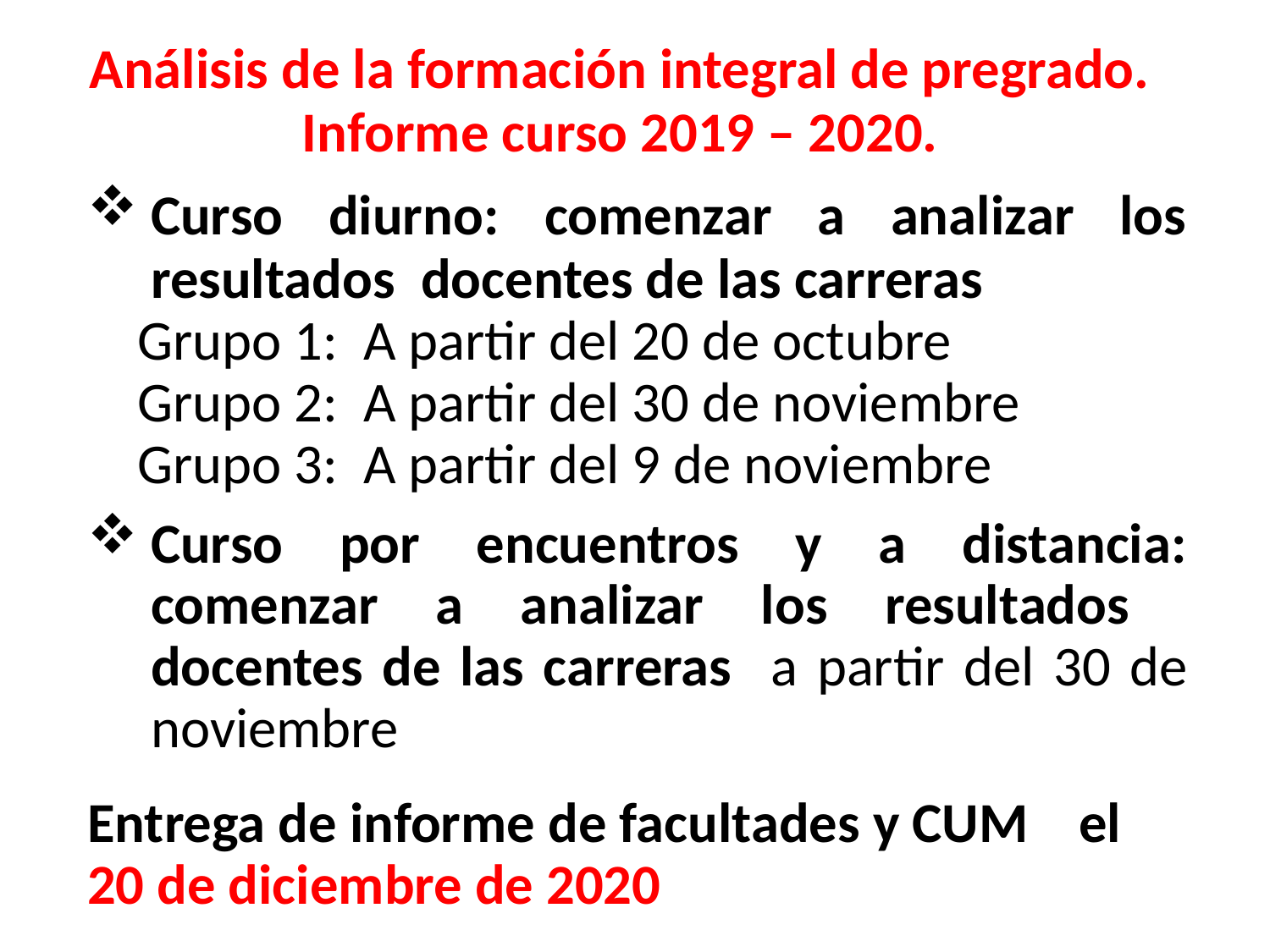

Análisis de la formación integral de pregrado. Informe curso 2019 – 2020.
Curso diurno: comenzar a analizar los resultados  docentes de las carreras
Grupo 1:  A partir del 20 de octubre
Grupo 2:  A partir del 30 de noviembre
Grupo 3:  A partir del 9 de noviembre
Curso por encuentros y a distancia: comenzar a analizar los resultados  docentes de las carreras  a partir del 30 de noviembre
Entrega de informe de facultades y CUM    el 20 de diciembre de 2020